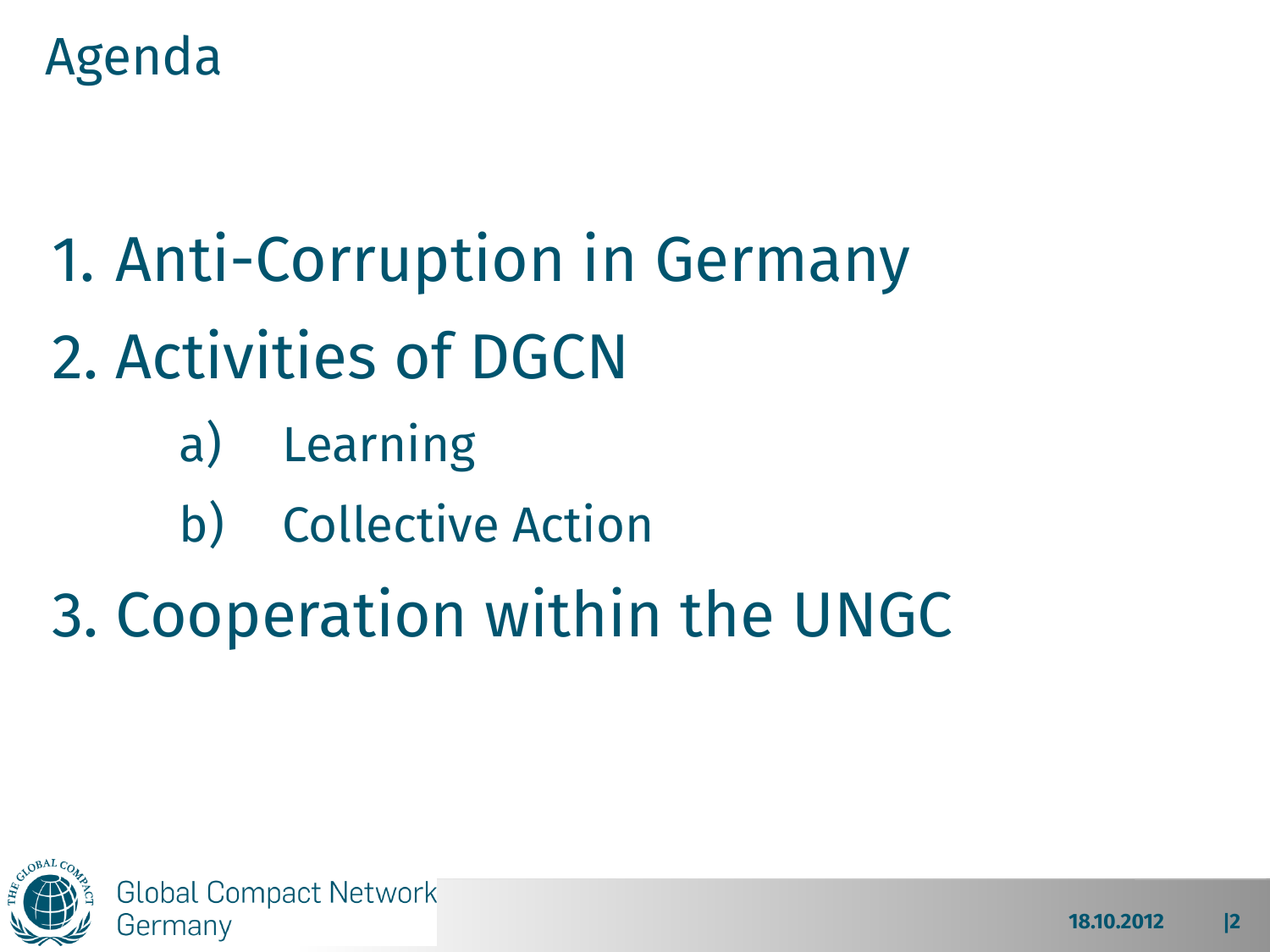

# Agenda

Anti-Corruption in Germany
Activities of DGCN
Learning
Collective Action
Cooperation within the UNGC